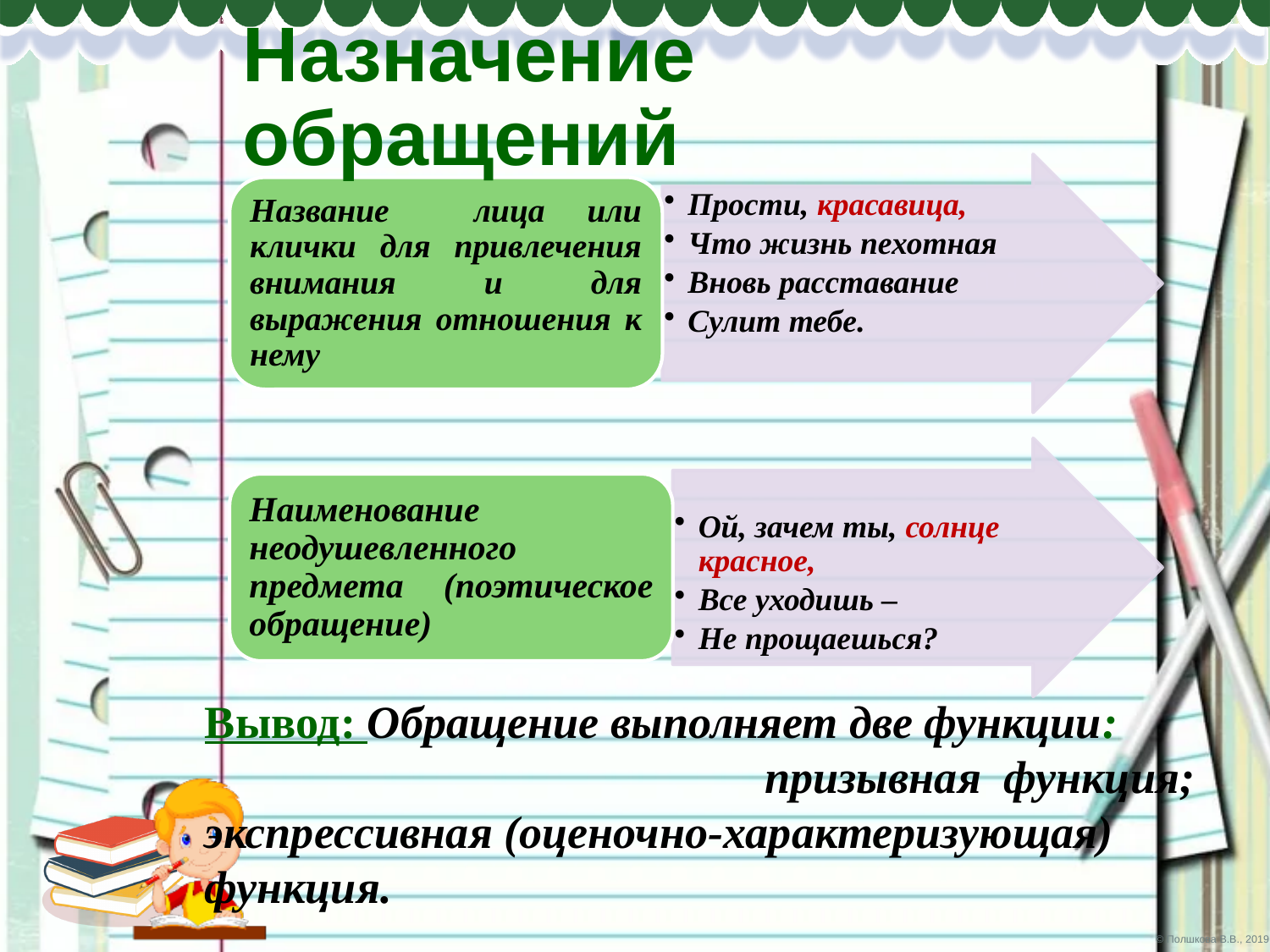

# Назначение обращений
Прости, красавица,
Что жизнь пехотная
Вновь расставание
Сулит тебе.
Название  лица или клички для привлечения внимания и для выражения отношения к нему

Ой, зачем ты, солнце красное,
Все уходишь –
Не прощаешься?
Наименование неодушевленного предмета (поэтическое обращение)
Вывод: Обращение выполняет две функции:                                                              призывная  функция;
экспрессивная (оценочно-характеризующая)    функция.